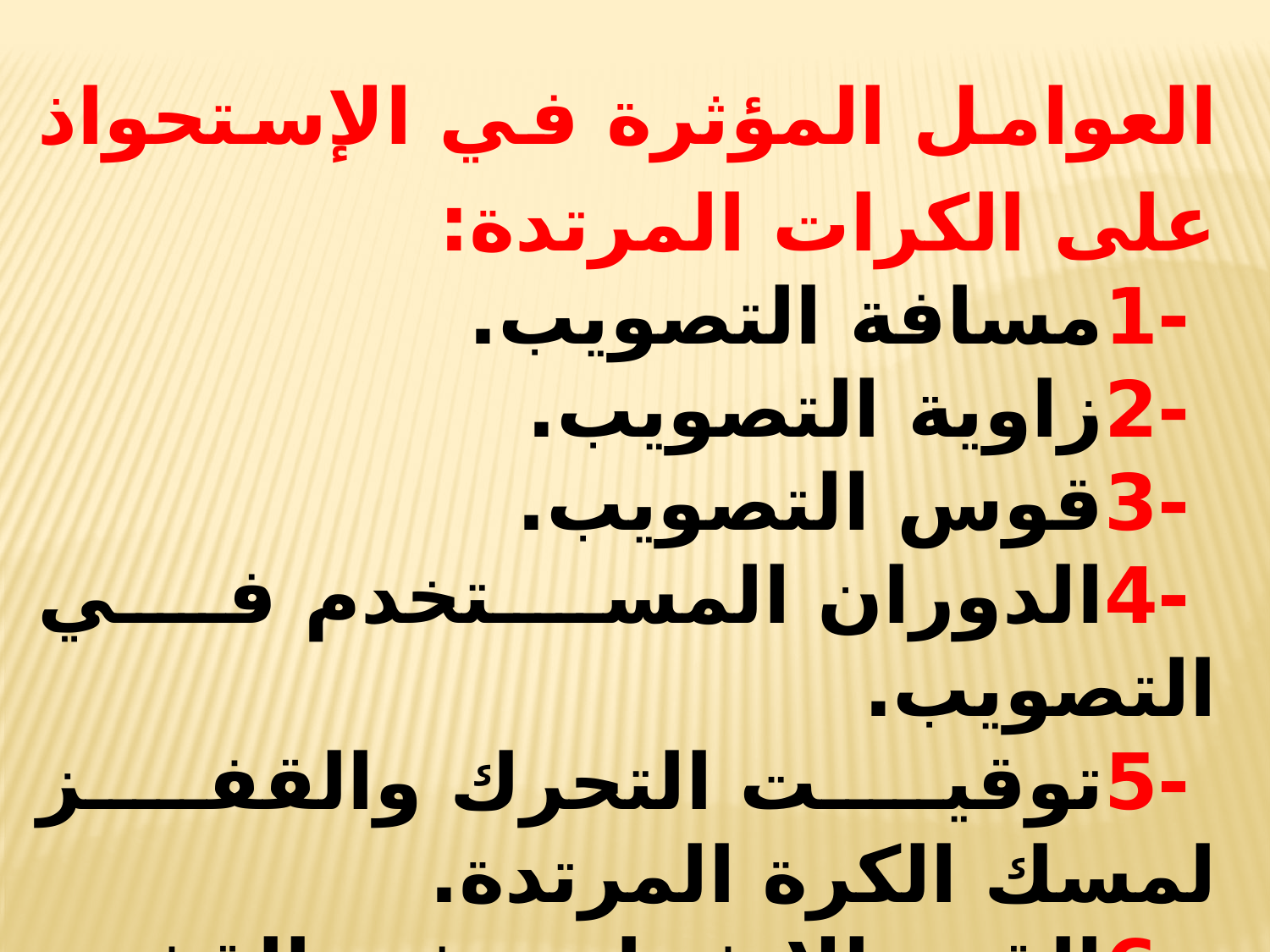

العوامل المؤثرة في الإستحواذ على الكرات المرتدة:
 -1مسافة التصويب.
 -2زاوية التصويب.
 -3قوس التصويب.
 -4الدوران المستخدم في التصويب.
 -5توقيت التحرك والقفز لمسك الكرة المرتدة.
 -6القوة الإنفجارية في القفز
 -7التوازن.